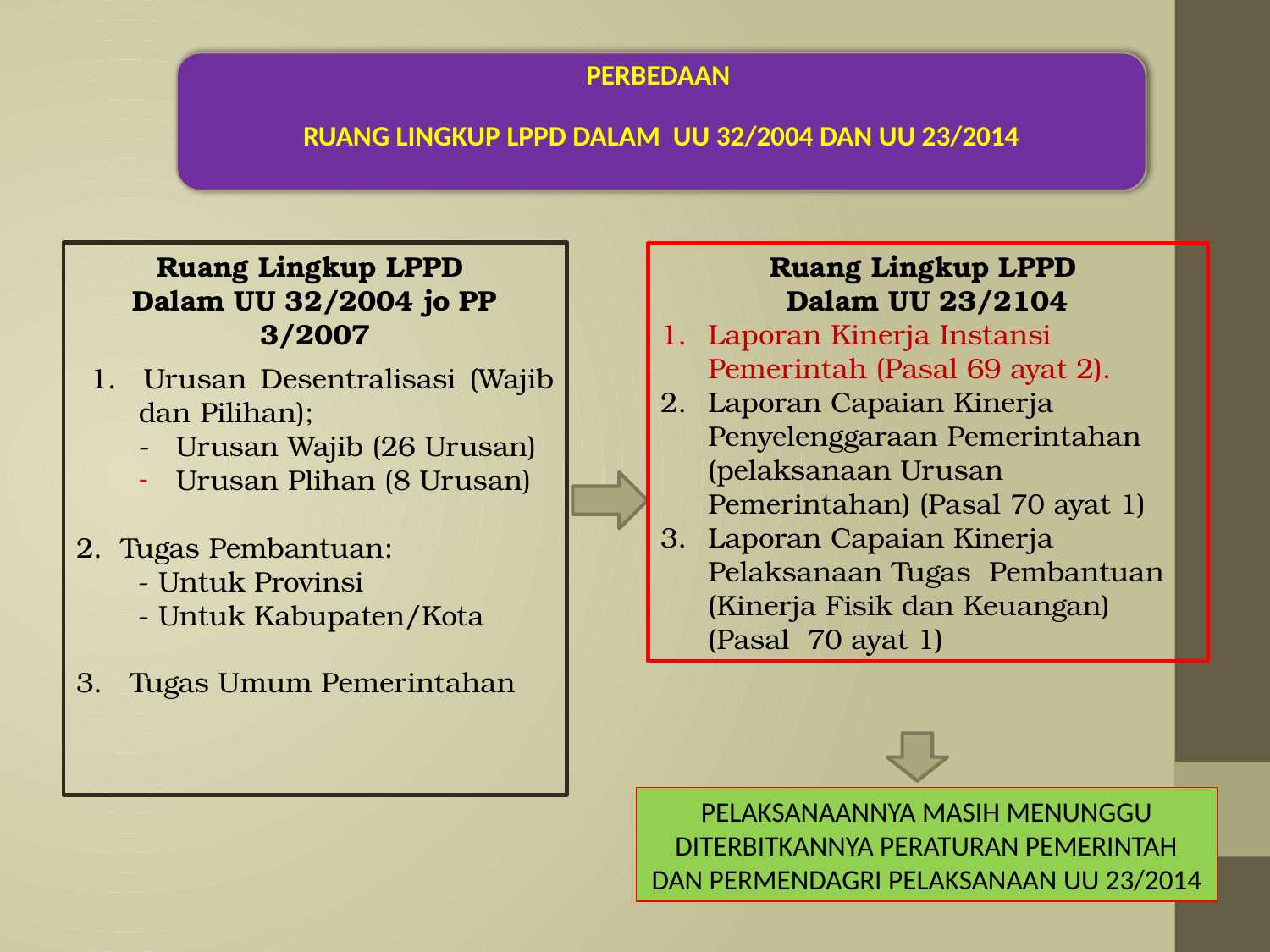

Perbedaan

Ruang lingkup LPPD dalam  uu 32/2004 dan uu 23/2014

Ruang Lingkup LPPD
Dalam UU 32/2004 jo PP 3/2007
 1.	Urusan Desentralisasi (Wajib dan Pilihan);
- 	Urusan Wajib (26 Urusan)
Urusan Plihan (8 Urusan)

2.  Tugas Pembantuan:
	- Untuk Provinsi
	- Untuk Kabupaten/Kota

3.   Tugas Umum Pemerintahan
Ruang Lingkup LPPD
Dalam UU 23/2104
Laporan Kinerja Instansi Pemerintah (Pasal 69 ayat 2).
Laporan Capaian Kinerja Penyelenggaraan Pemerintahan (pelaksanaan Urusan Pemerintahan) (Pasal 70 ayat 1)
Laporan Capaian Kinerja Pelaksanaan Tugas  Pembantuan (Kinerja Fisik dan Keuangan) (Pasal  70 ayat 1)

PELAKSANAANNYA MASIH MENUNGGU DITERBITKANNYA PERATURAN PEMERINTAH DAN PERMENDAGRI PELAKSANAAN UU 23/2014